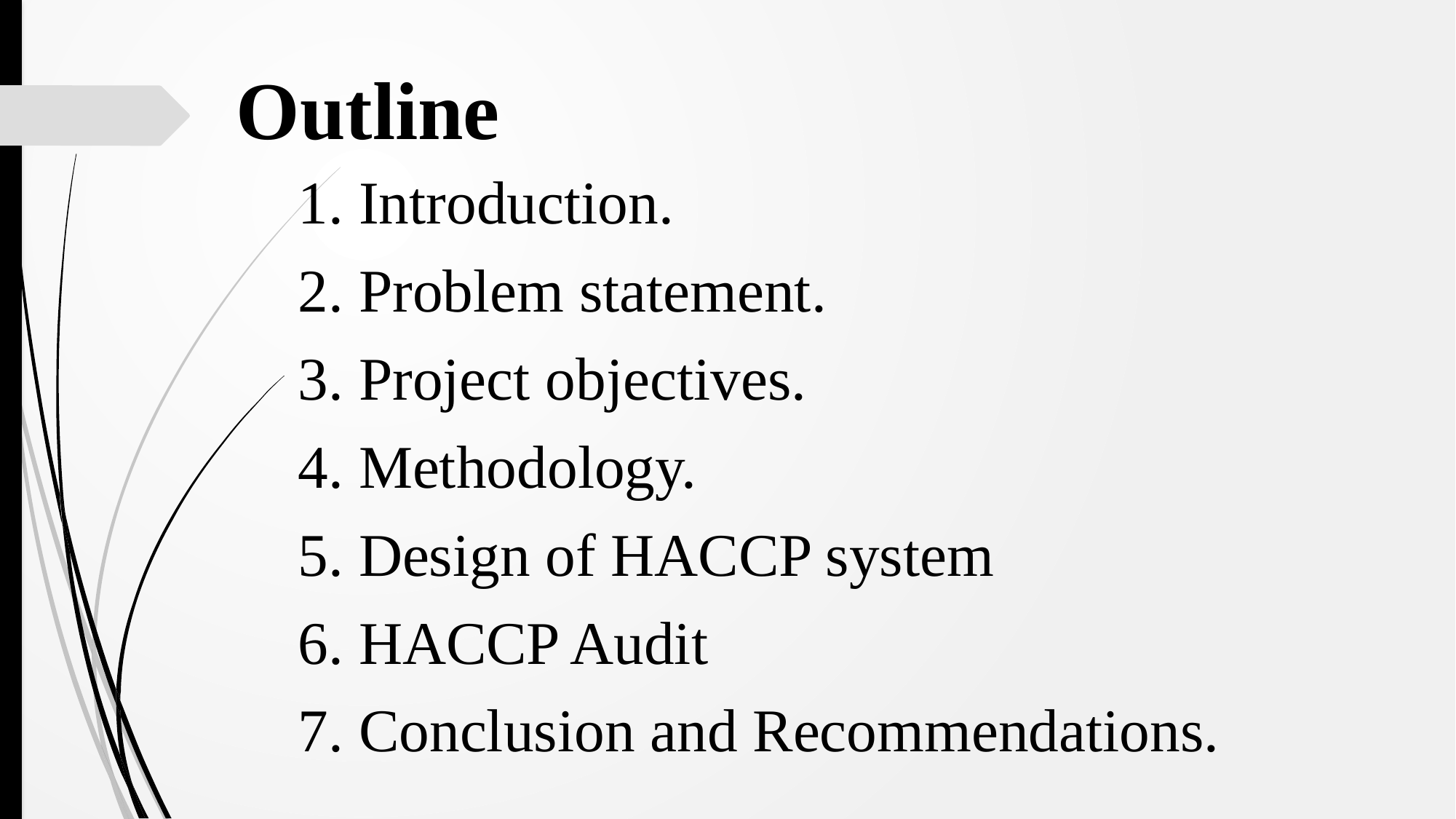

# Outline
1. Introduction.
2. Problem statement.
3. Project objectives.
4. Methodology.
5. Design of HACCP system
6. HACCP Audit
7. Conclusion and Recommendations.